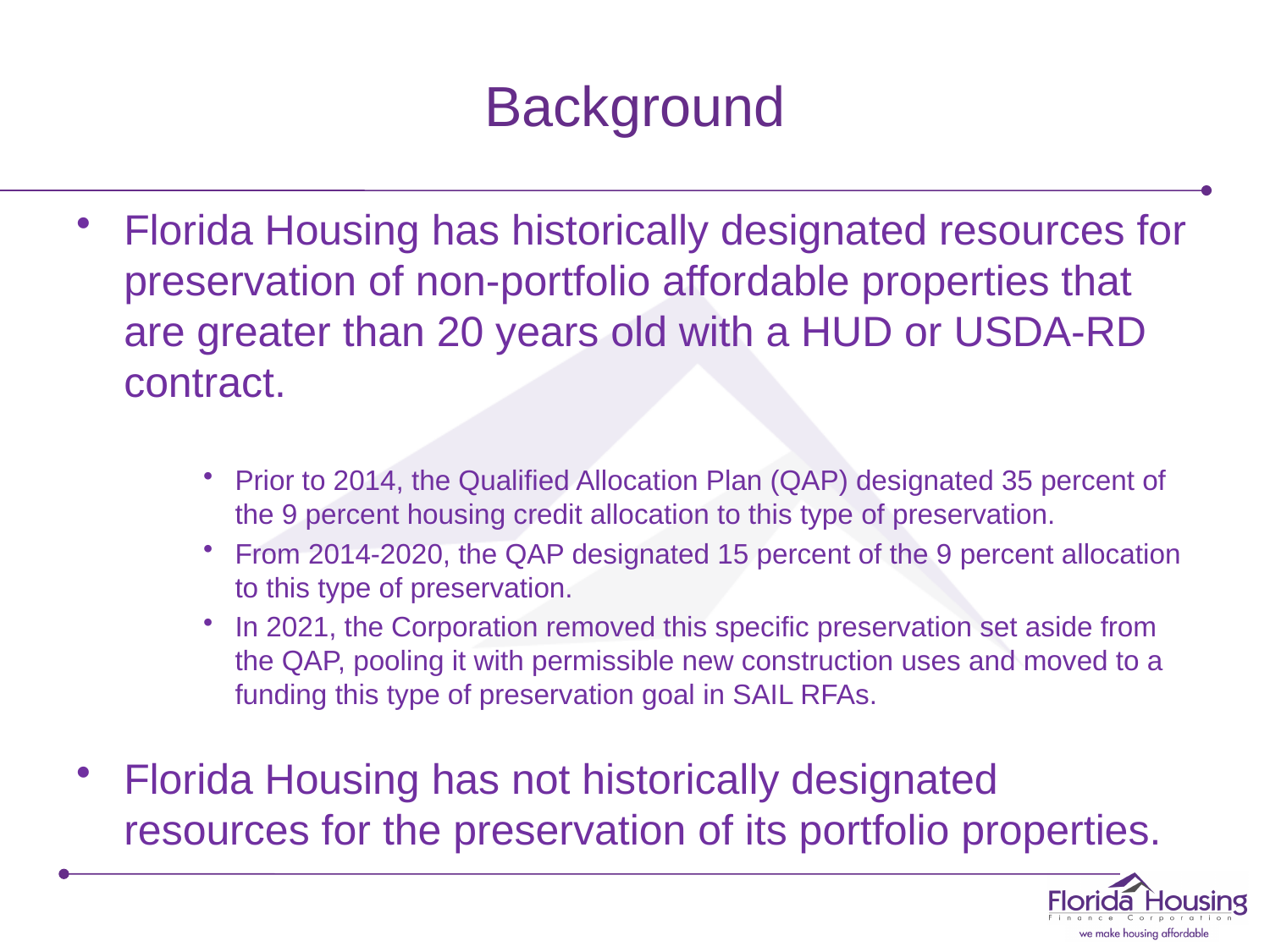

# Background
Florida Housing has historically designated resources for preservation of non-portfolio affordable properties that are greater than 20 years old with a HUD or USDA-RD contract.

Prior to 2014, the Qualified Allocation Plan (QAP) designated 35 percent of the 9 percent housing credit allocation to this type of preservation.
From 2014-2020, the QAP designated 15 percent of the 9 percent allocation to this type of preservation.
In 2021, the Corporation removed this specific preservation set aside from the QAP, pooling it with permissible new construction uses and moved to a funding this type of preservation goal in SAIL RFAs.

Florida Housing has not historically designated resources for the preservation of its portfolio properties.